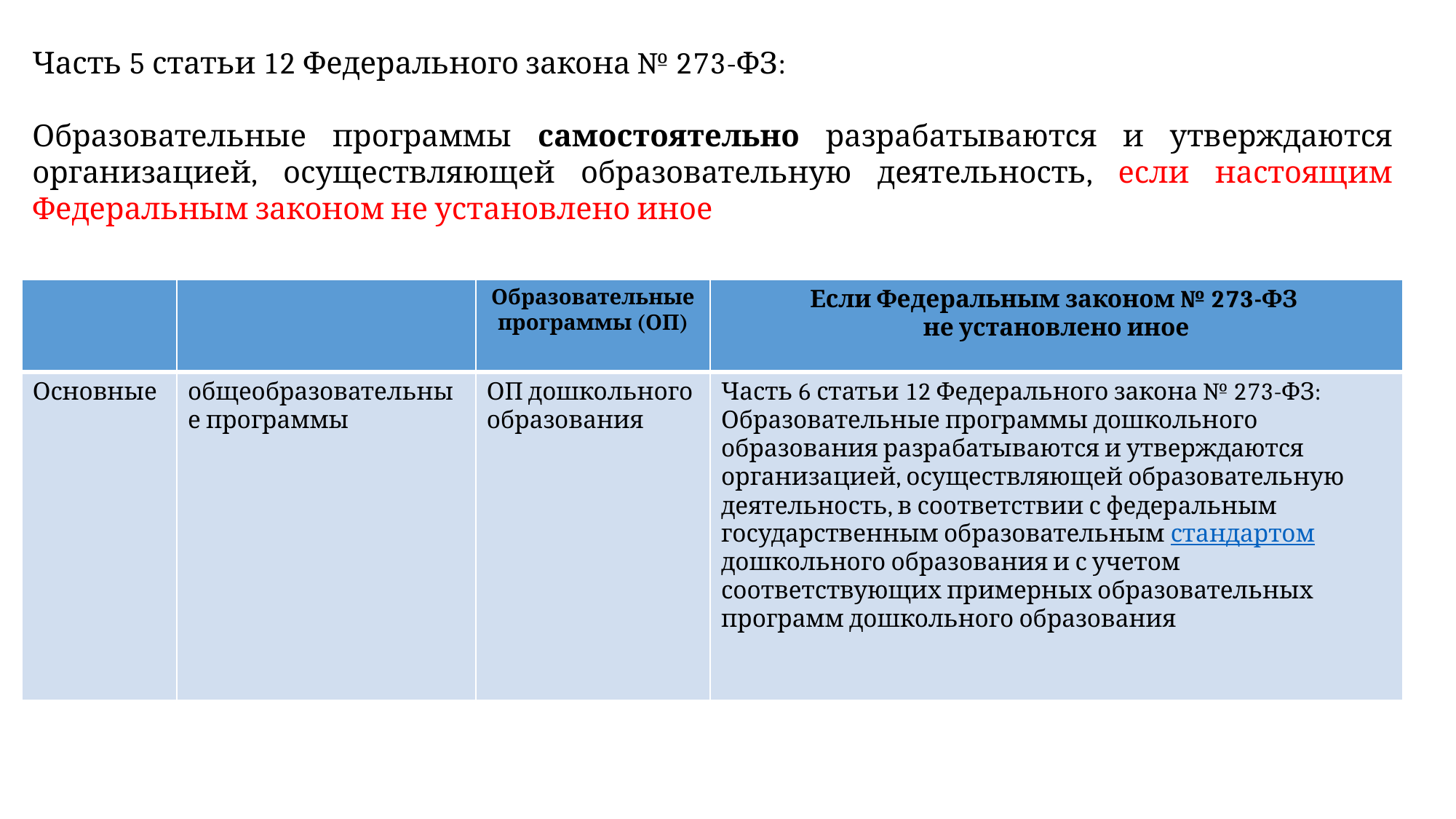

Часть 5 статьи 12 Федерального закона № 273-ФЗ:

Образовательные программы самостоятельно разрабатываются и утверждаются организацией, осуществляющей образовательную деятельность, если настоящим Федеральным законом не установлено иное
|  |  | Образовательные программы (ОП) | Если Федеральным законом № 273-ФЗ не установлено иное |
| --- | --- | --- | --- |
| Основные | общеобразовательные программы | ОП дошкольного образования | Часть 6 статьи 12 Федерального закона № 273-ФЗ: Образовательные программы дошкольного образования разрабатываются и утверждаются организацией, осуществляющей образовательную деятельность, в соответствии с федеральным государственным образовательным стандартом дошкольного образования и с учетом соответствующих примерных образовательных программ дошкольного образования |